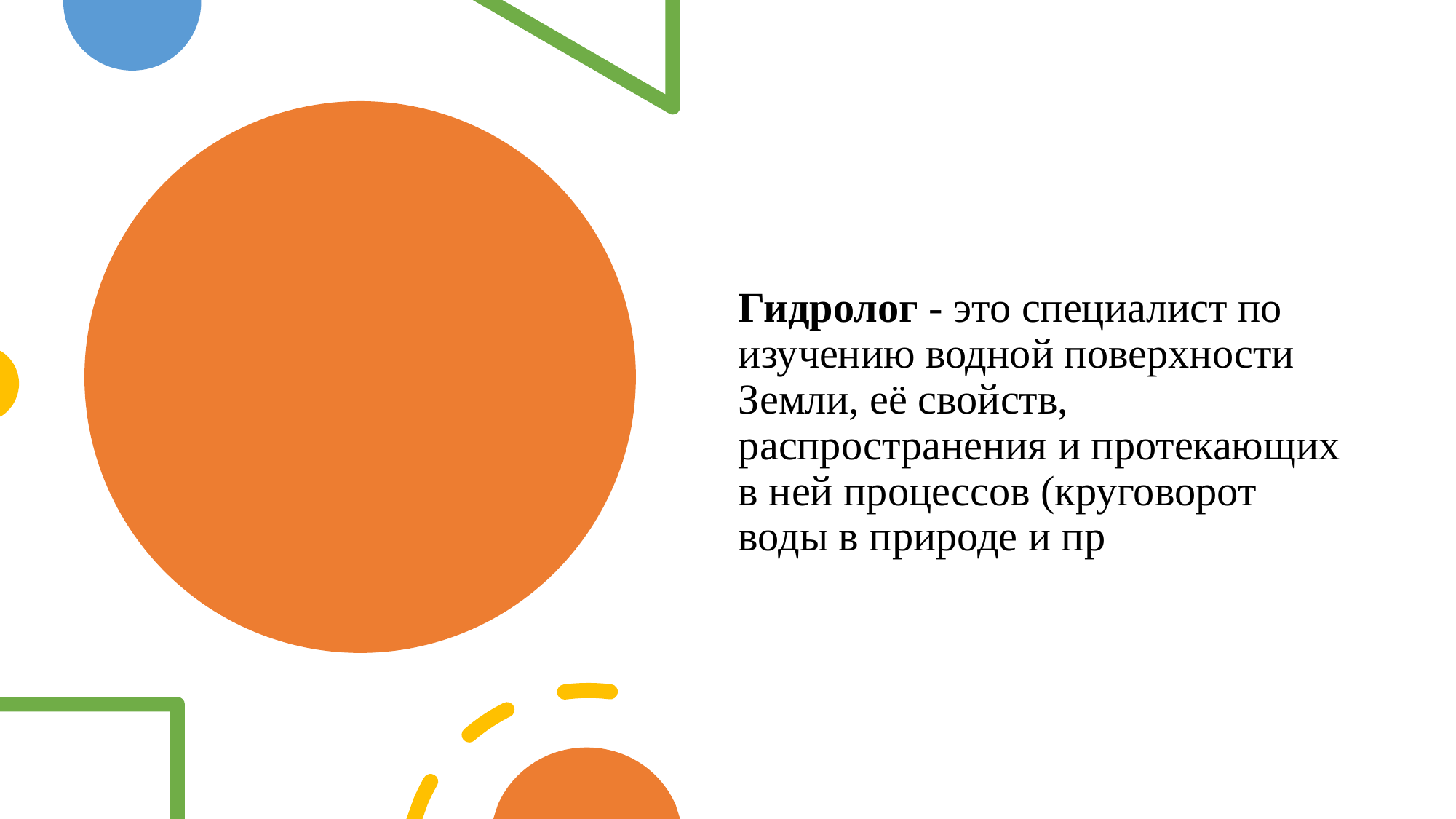

Гидролог - это специалист по изучению водной поверхности Земли, её свойств, распространения и протекающих в ней процессов (круговорот воды в природе и пр